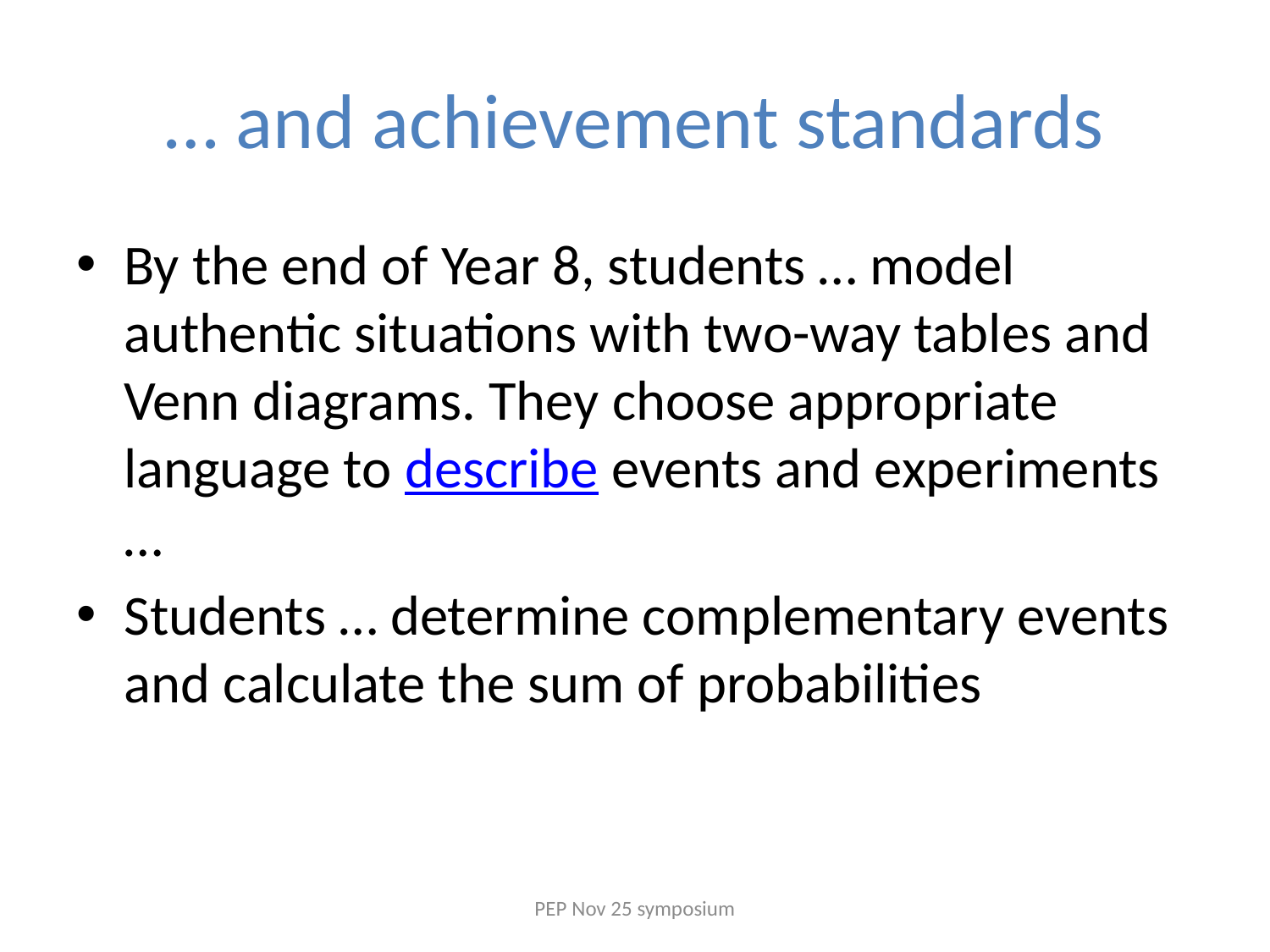

# … and achievement standards
By the end of Year 8, students … model authentic situations with two-way tables and Venn diagrams. They choose appropriate language to describe events and experiments …
Students … determine complementary events and calculate the sum of probabilities

PEP Nov 25 symposium